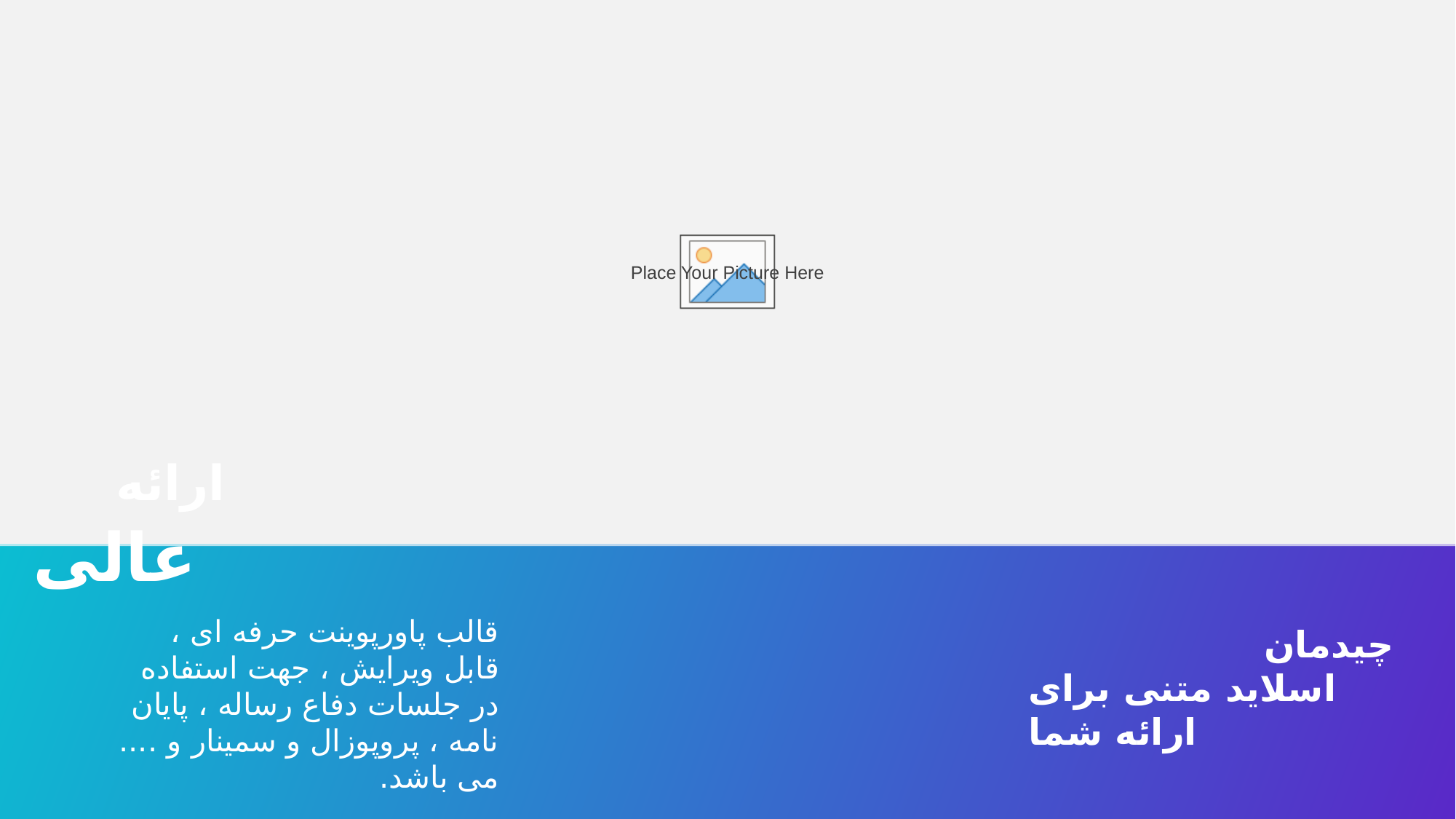

ارائه
عالی
قالب پاورپوينت حرفه ای ، قابل ویرایش ، جهت استفاده در جلسات دفاع رساله ، پایان نامه ، پروپوزال و سمینار و .... می باشد.

چیدمان
 اسلاید متنی برای ارائه شما